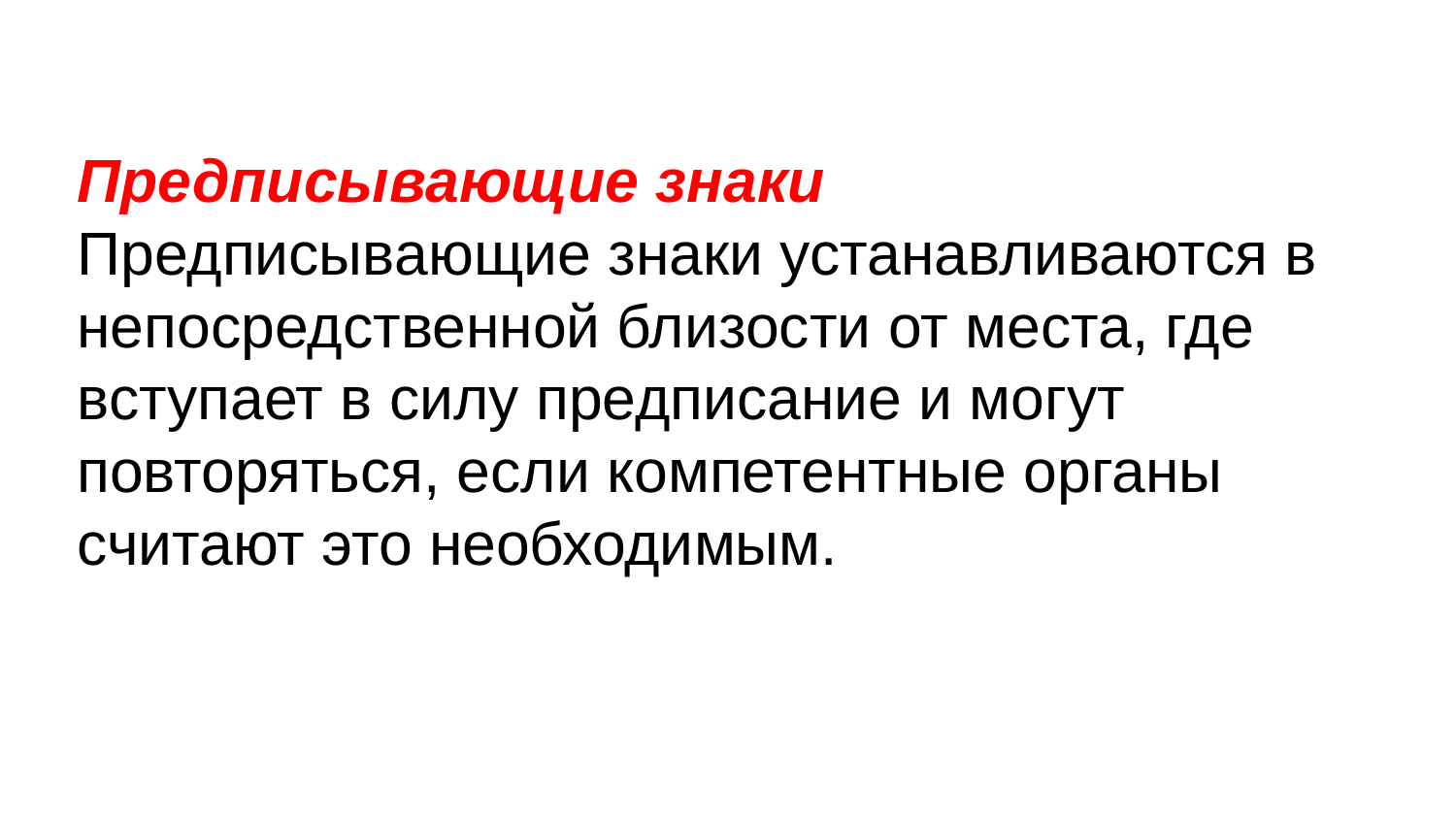

Предписывающие знаки
Предписывающие знаки устанавливаются в непосредственной близости от места, где вступает в силу предписание и могут повторяться, если компетентные органы считают это необходимым.